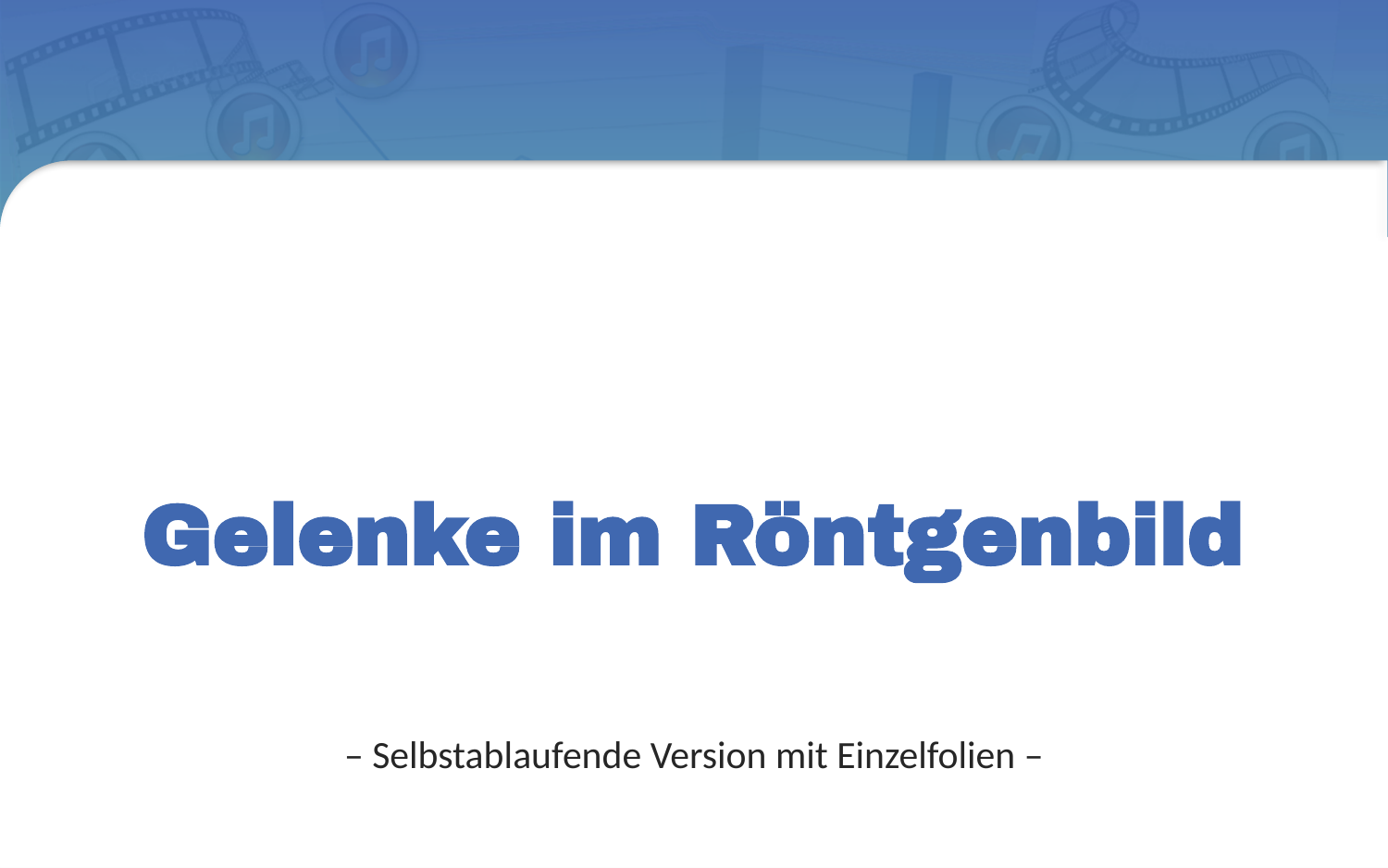

# Gelenke im Röntgenbild
– Selbstablaufende Version mit Einzelfolien –